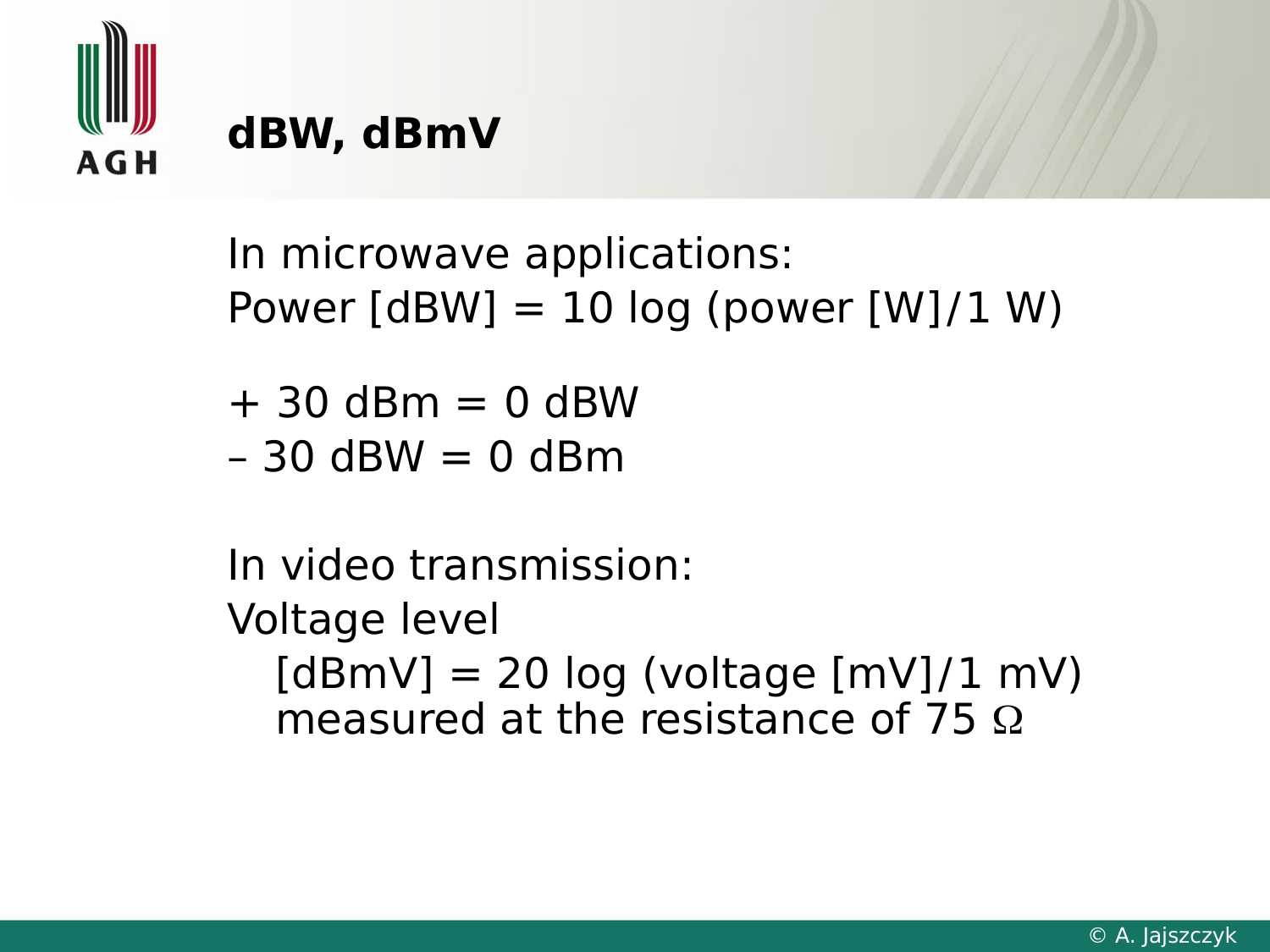

# dBW, dBmV
In microwave applications:
Power [dBW] = 10 log (power [W] / 1 W)

+ 30 dBm = 0 dBW
– 30 dBW = 0 dBm

In video transmission:
Voltage level
	[dBmV] = 20 log (voltage [mV] / 1 mV)
measured at the resistance of 75 Ω